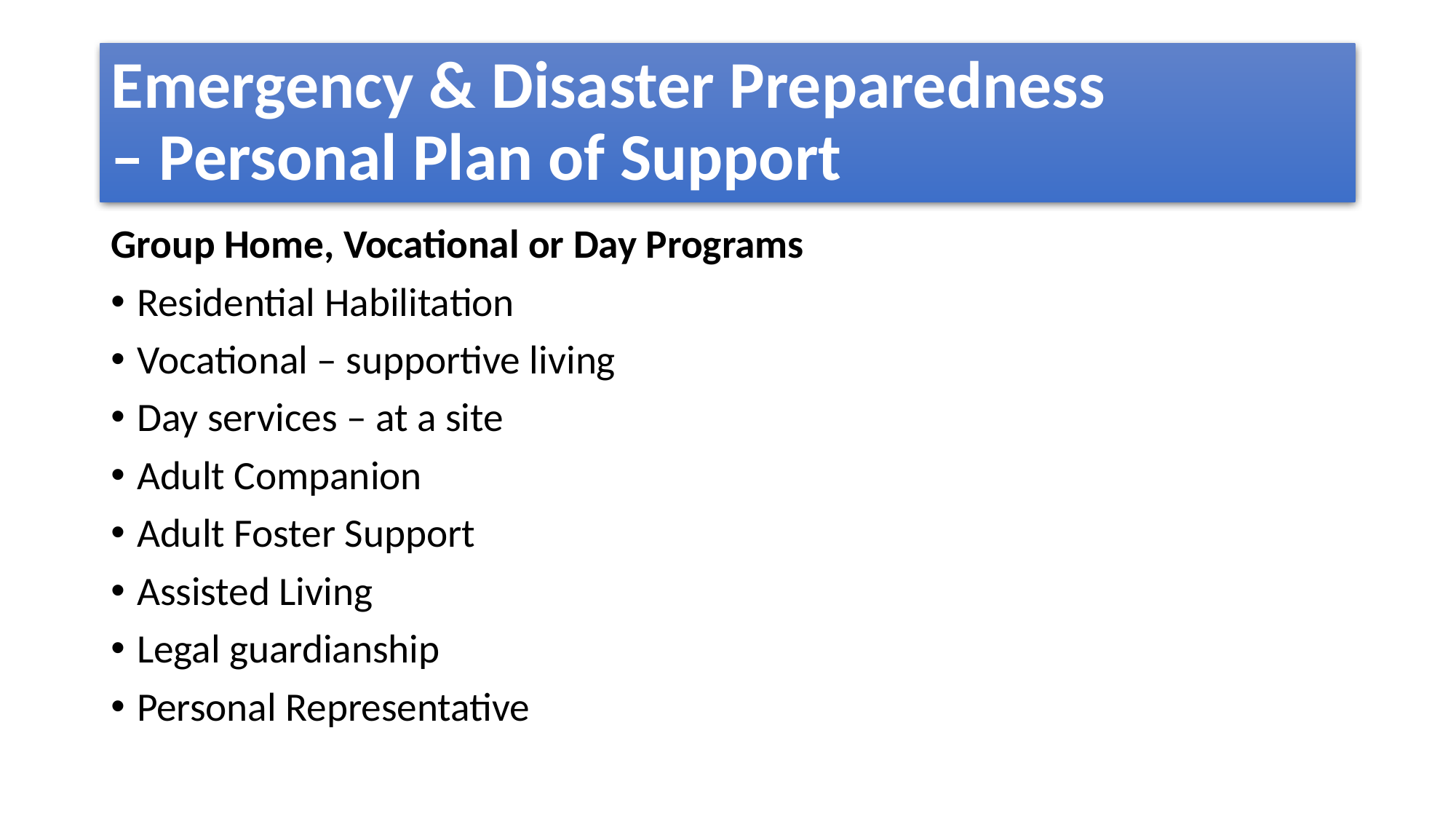

# Emergency & Disaster Preparedness – Personal Plan of Support
Group Home, Vocational or Day Programs
Residential Habilitation
Vocational – supportive living
Day services – at a site
Adult Companion
Adult Foster Support
Assisted Living
Legal guardianship
Personal Representative